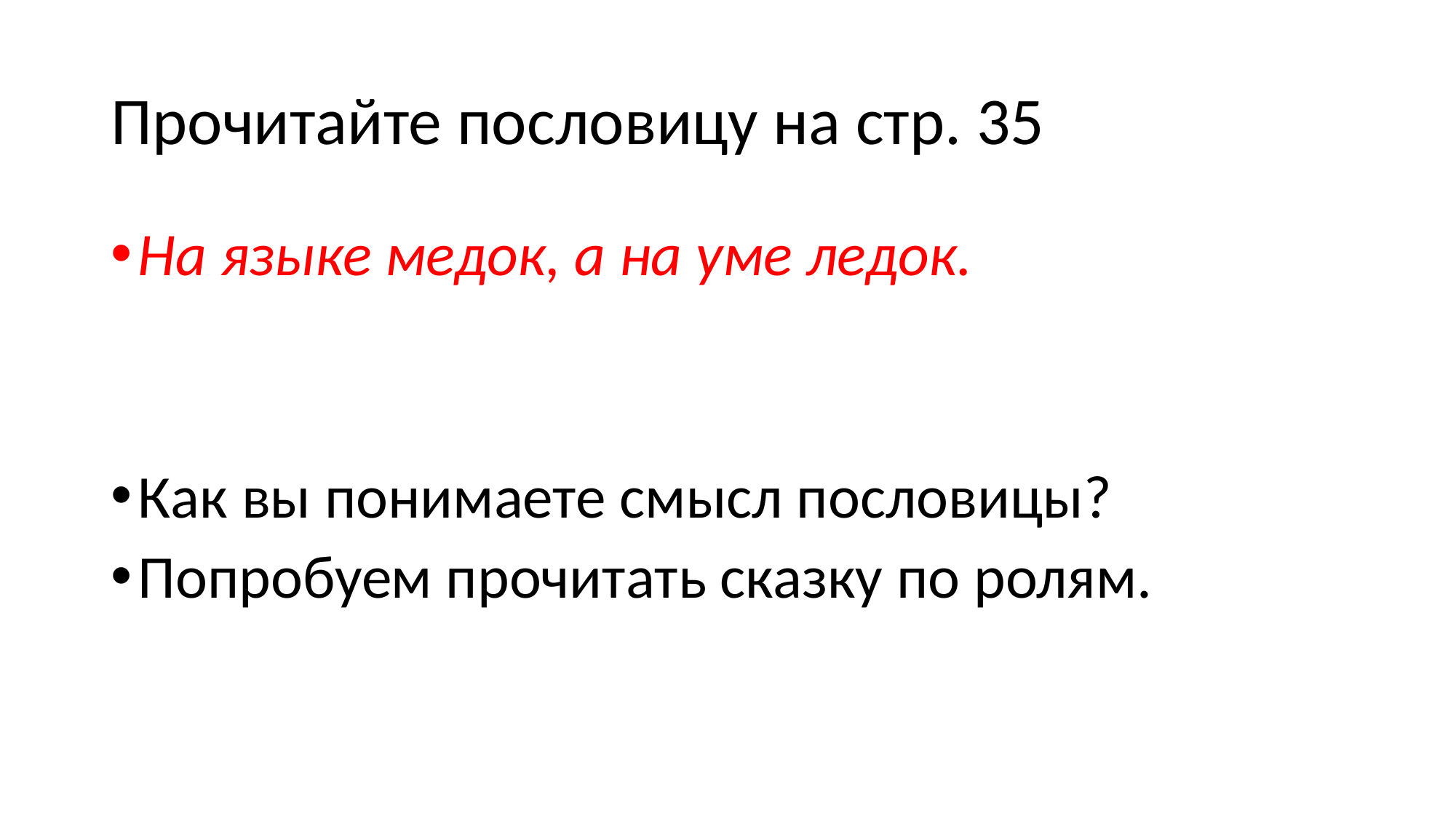

# Прочитайте пословицу на стр. 35
На языке медок, а на уме ледок.

Как вы понимаете смысл пословицы?
Попробуем прочитать сказку по ролям.